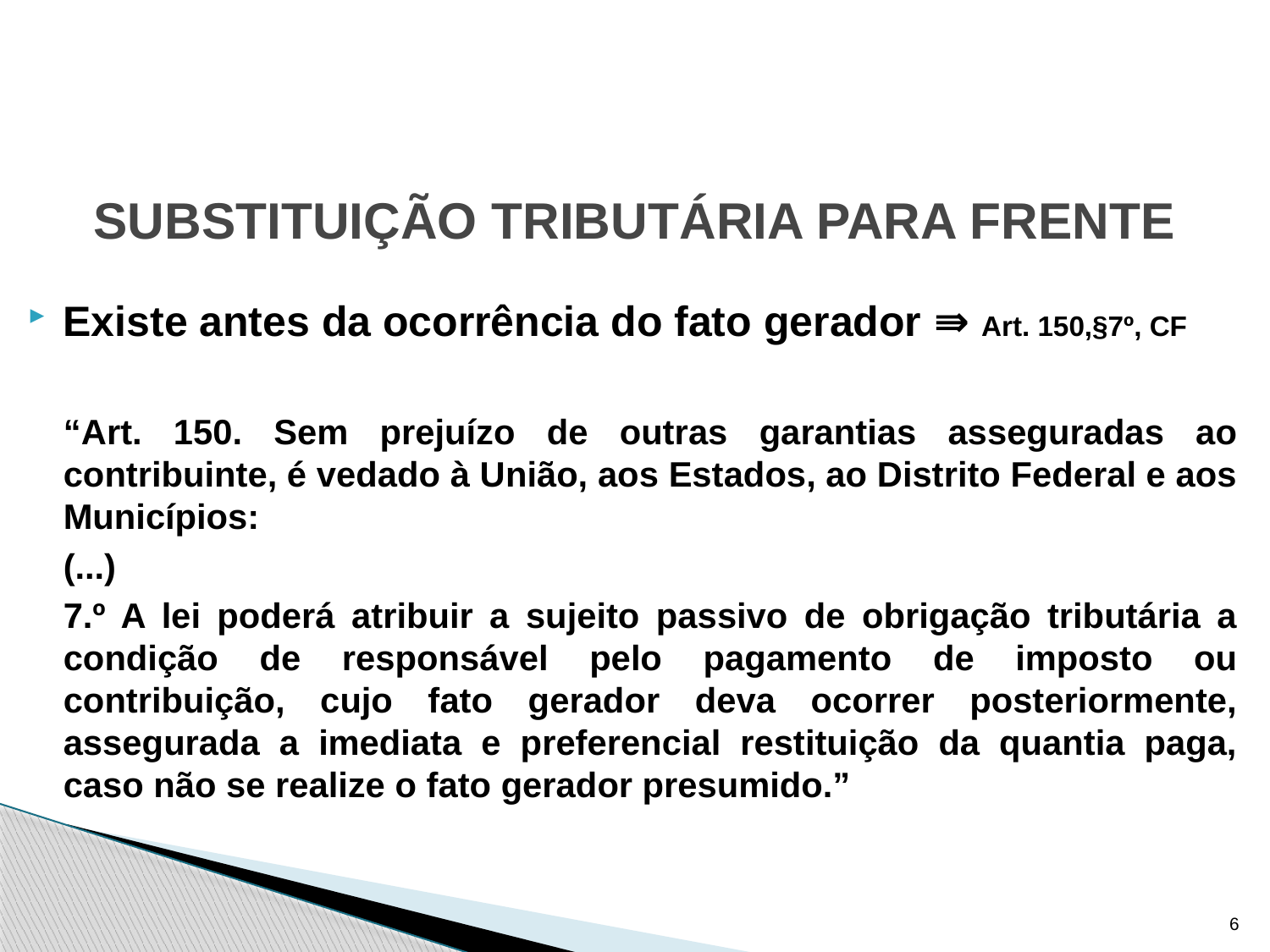

# SUBSTITUIÇÃO TRIBUTÁRIA PARA FRENTE
Existe antes da ocorrência do fato gerador ⇛ Art. 150,§7º, CF

	“Art. 150. Sem prejuízo de outras garantias asseguradas ao contribuinte, é vedado à União, aos Estados, ao Distrito Federal e aos Municípios:
	(...)
	7.º A lei poderá atribuir a sujeito passivo de obrigação tributária a condição de responsável pelo pagamento de imposto ou contribuição, cujo fato gerador deva ocorrer posteriormente, assegurada a imediata e preferencial restituição da quantia paga, caso não se realize o fato gerador presumido.”

6